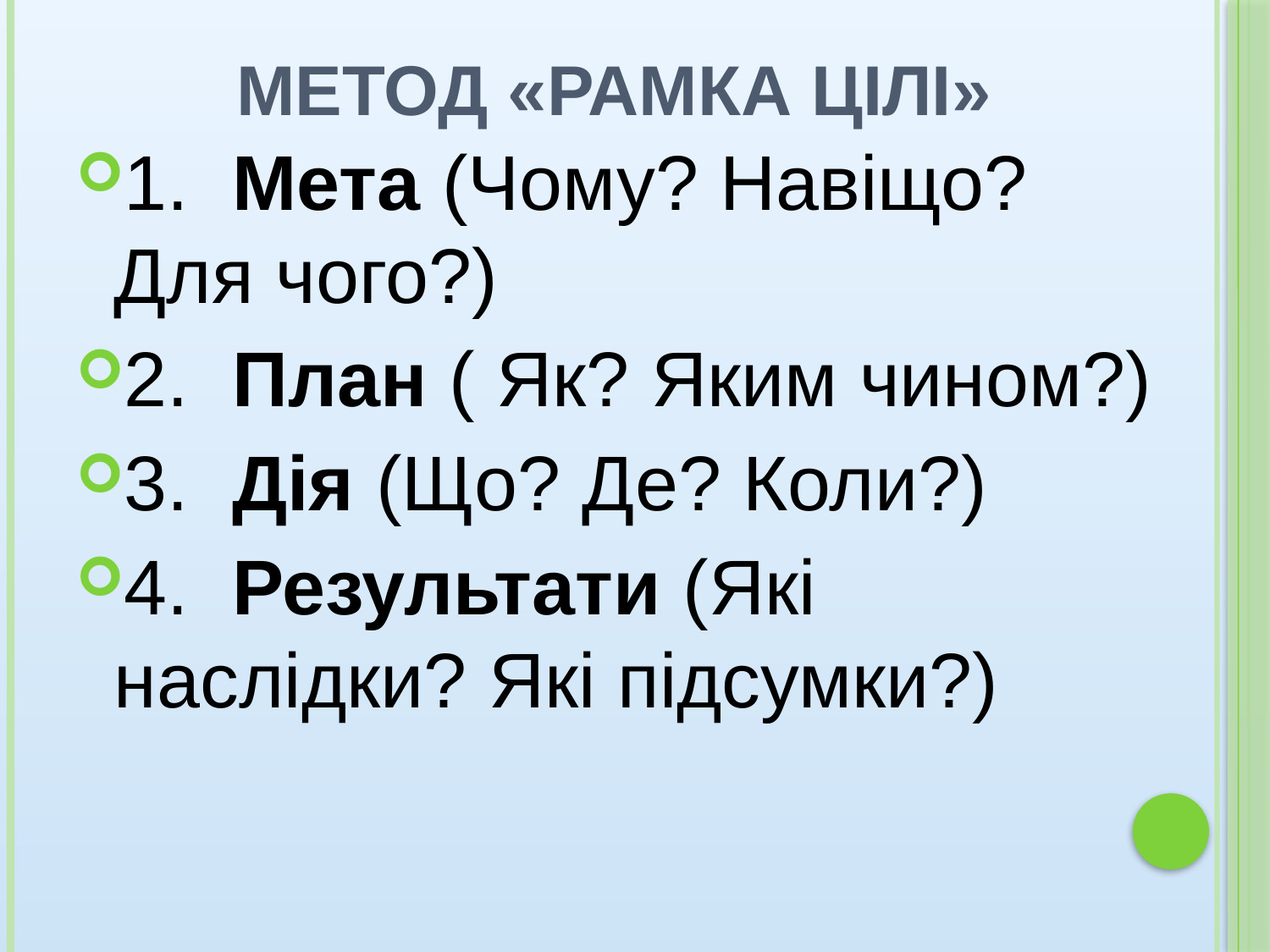

# Метод «Рамка цілі»
1.  Мета (Чому? Навіщо? Для чого?)
2.  План ( Як? Яким чином?)
3.  Дія (Що? Де? Коли?)
4.  Результати (Які наслідки? Які підсумки?)